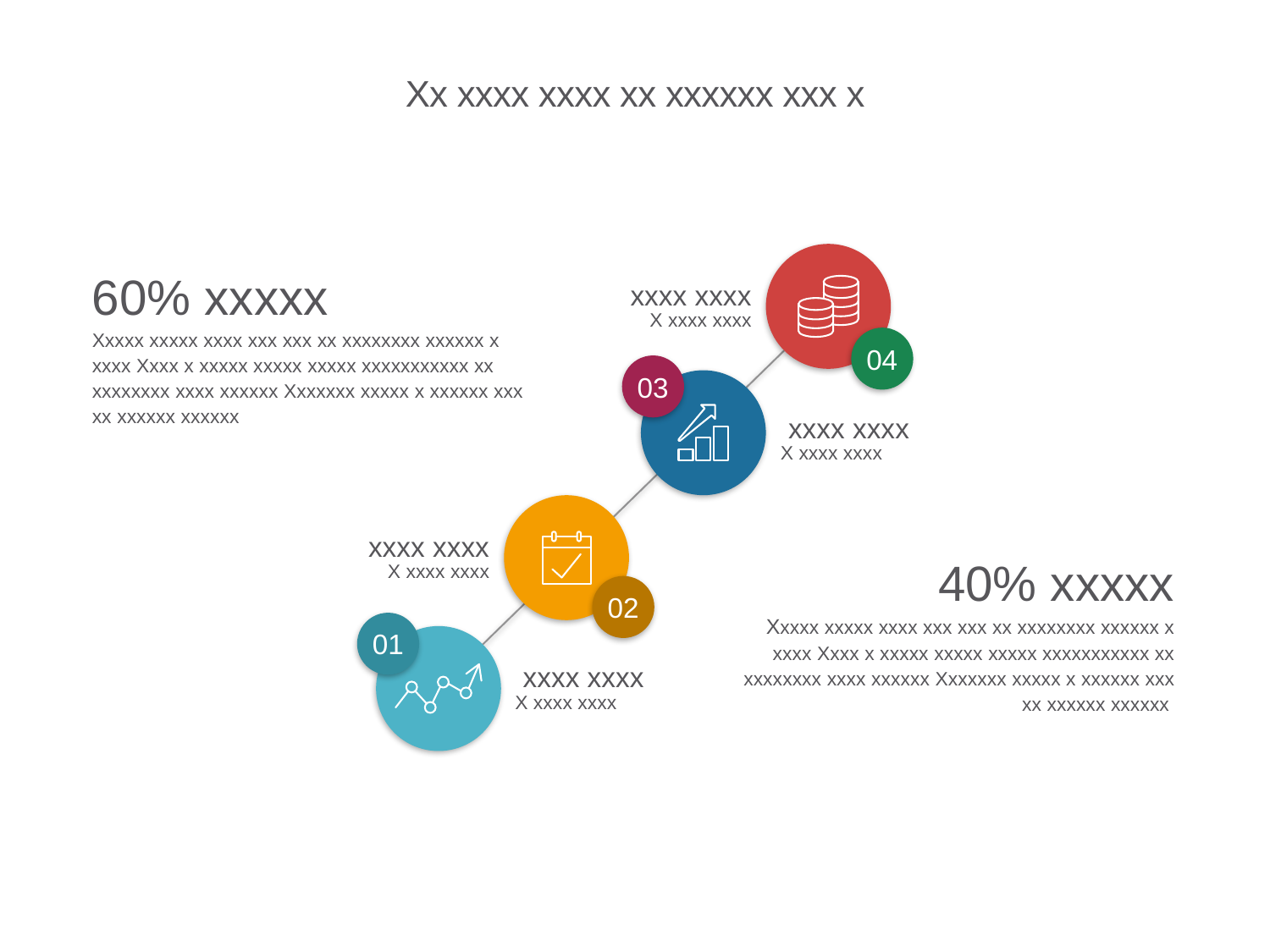

# Xx xxxx xxxx xx xxxxxx xxx x

60% xxxxx
Xxxxx xxxxx xxxx xxx xxx xx xxxxxxxx xxxxxx x xxxx Xxxx x xxxxx xxxxx xxxxx xxxxxxxxxxx xx xxxxxxxx xxxx xxxxxx Xxxxxxx xxxxx x xxxxxx xxx xx xxxxxx xxxxxx
 xxxx xxxx
X xxxx xxxx
04
03

 xxxx xxxx
X xxxx xxxx

 xxxx xxxx
X xxxx xxxx
40% xxxxx
Xxxxx xxxxx xxxx xxx xxx xx xxxxxxxx xxxxxx x xxxx Xxxx x xxxxx xxxxx xxxxx xxxxxxxxxxx xx xxxxxxxx xxxx xxxxxx Xxxxxxx xxxxx x xxxxxx xxx xx xxxxxx xxxxxx
02
01

 xxxx xxxx
X xxxx xxxx